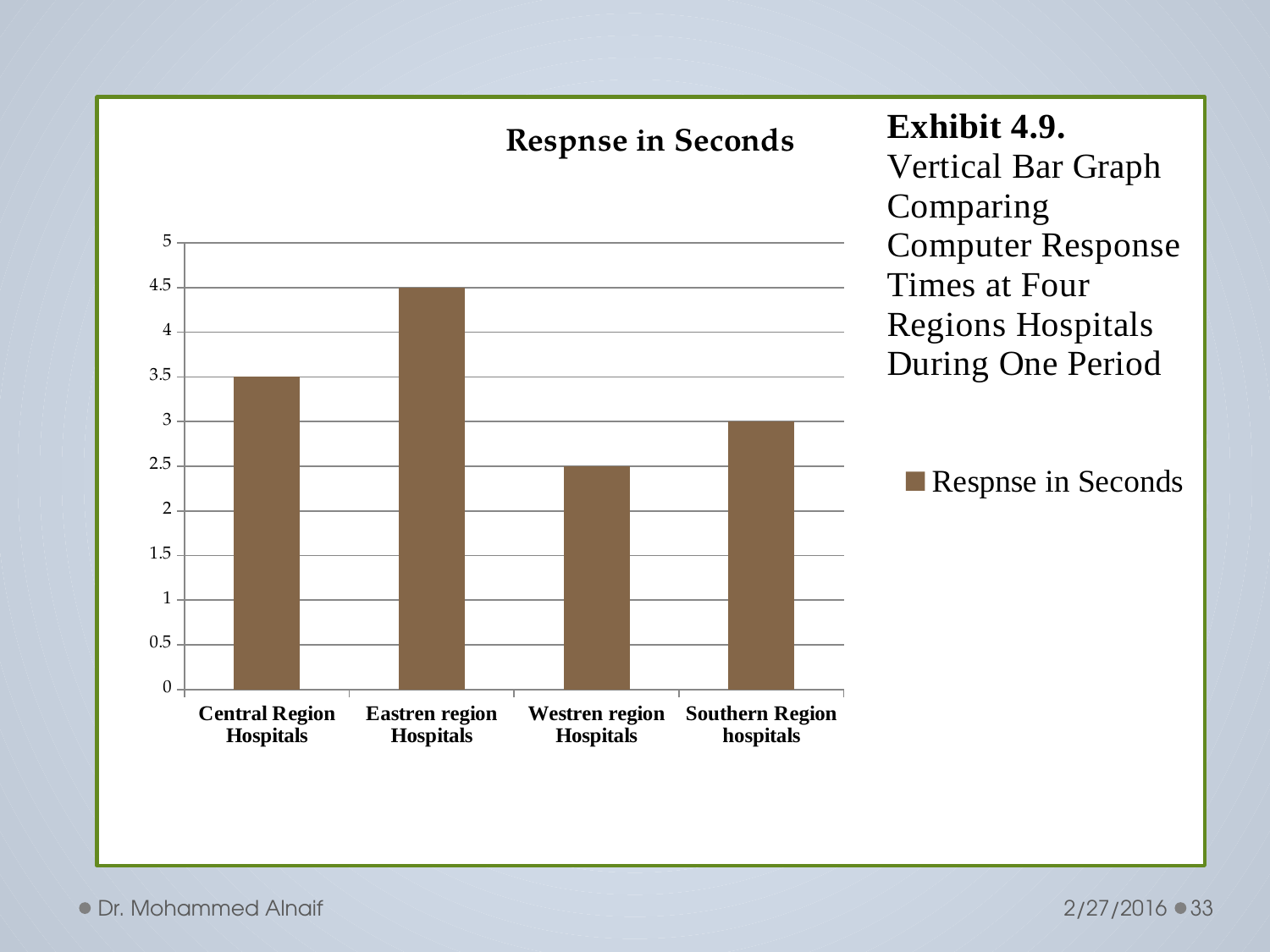

### Chart:

| Category | Respnse in Seconds |
|---|---|
| Central Region Hospitals | 3.5 |
| Eastren region Hospitals | 4.5 |
| Westren region Hospitals | 2.5 |
| Southern Region hospitals | 3.0 |
Dr. Mohammed Alnaif
2/27/2016
33